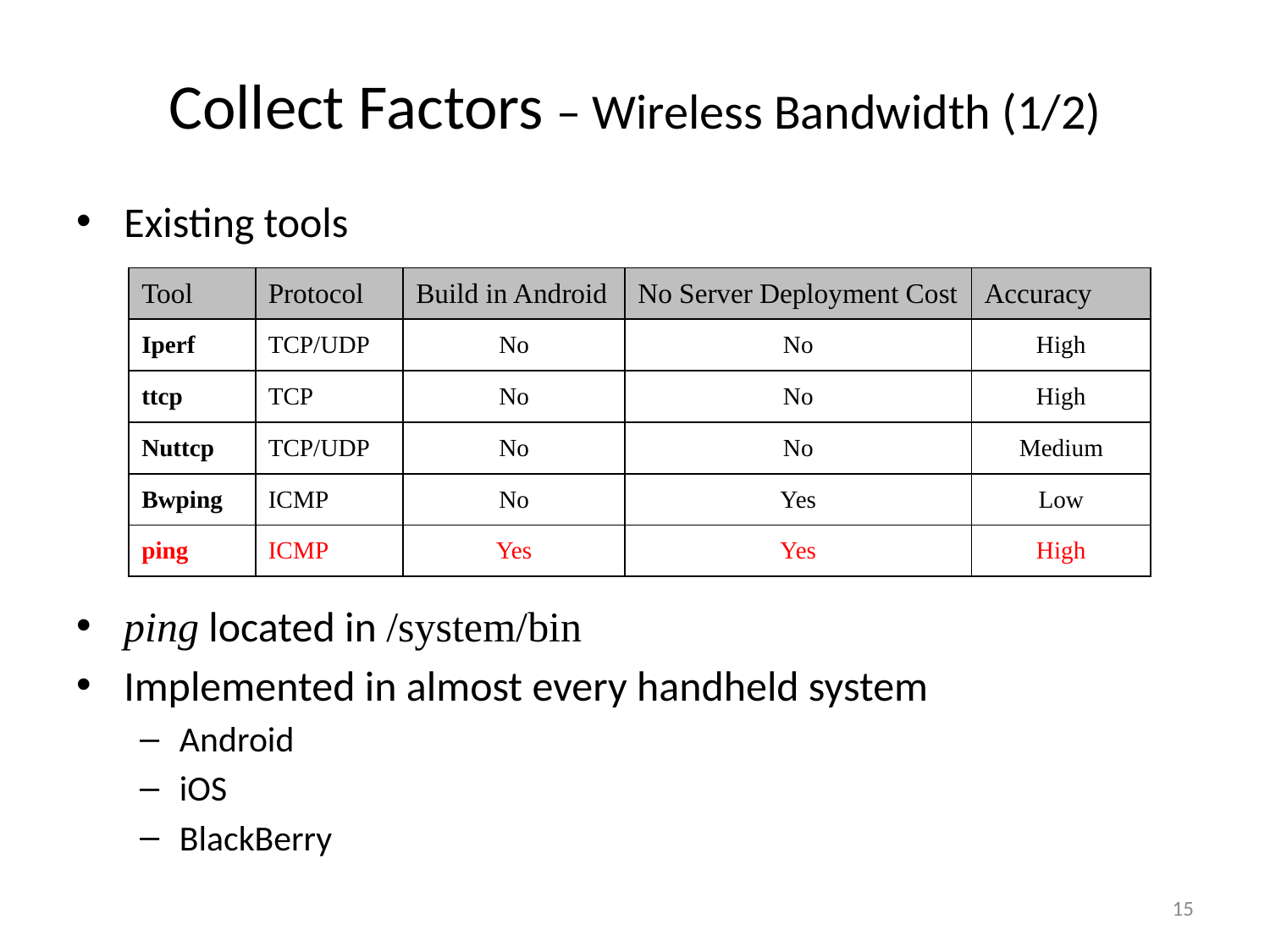

# Collect Factors – Wireless Bandwidth (1/2)
Existing tools

ping located in /system/bin
Implemented in almost every handheld system
Android
iOS
BlackBerry
| Tool | Protocol | Build in Android | No Server Deployment Cost | Accuracy |
| --- | --- | --- | --- | --- |
| Iperf | TCP/UDP | No | No | High |
| ttcp | TCP | No | No | High |
| Nuttcp | TCP/UDP | No | No | Medium |
| Bwping | ICMP | No | Yes | Low |
| ping | ICMP | Yes | Yes | High |
15